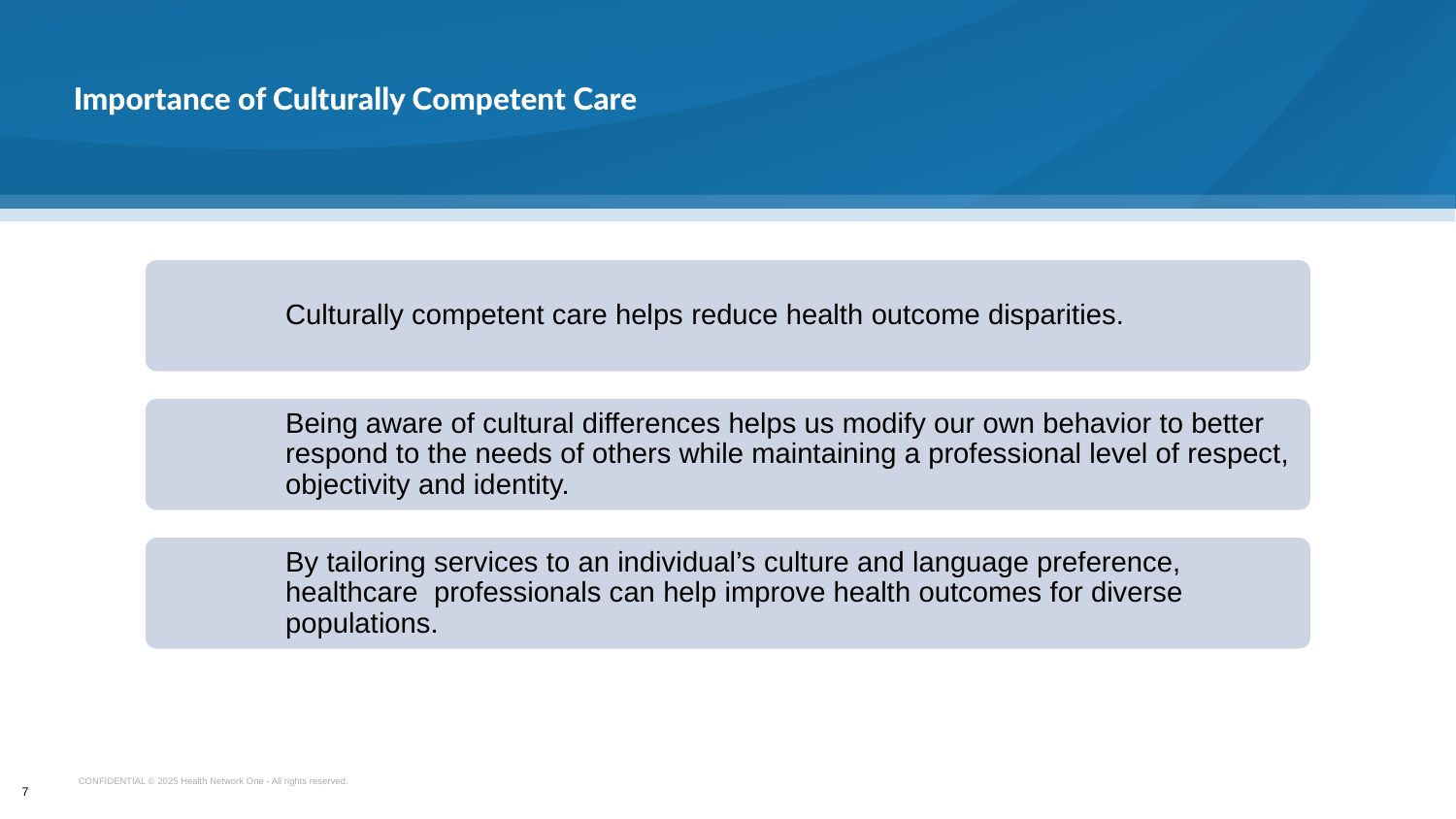

Importance of Culturally Competent Care
Culturally competent care helps reduce health outcome disparities.
Being aware of cultural differences helps us modify our own behavior to better respond to the needs of others while maintaining a professional level of respect, objectivity and identity.
By tailoring services to an individual’s culture and language preference, healthcare  professionals can help improve health outcomes for diverse populations.
7